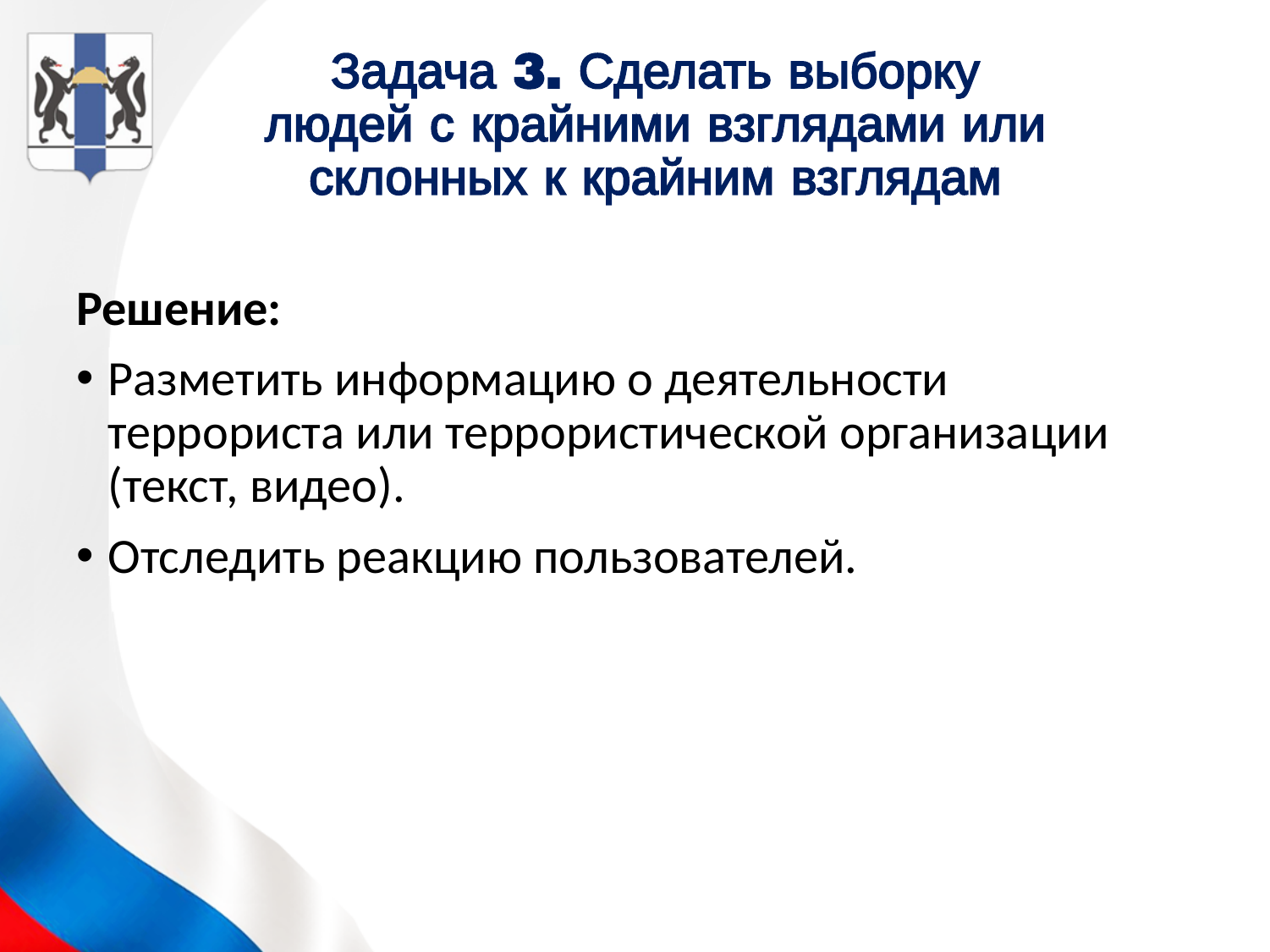

# Задача 3. Сделать выборку людей с крайними взглядами или склонных к крайним взглядам
Решение:
Разметить информацию о деятельности террориста или террористической организации (текст, видео).
Отследить реакцию пользователей.